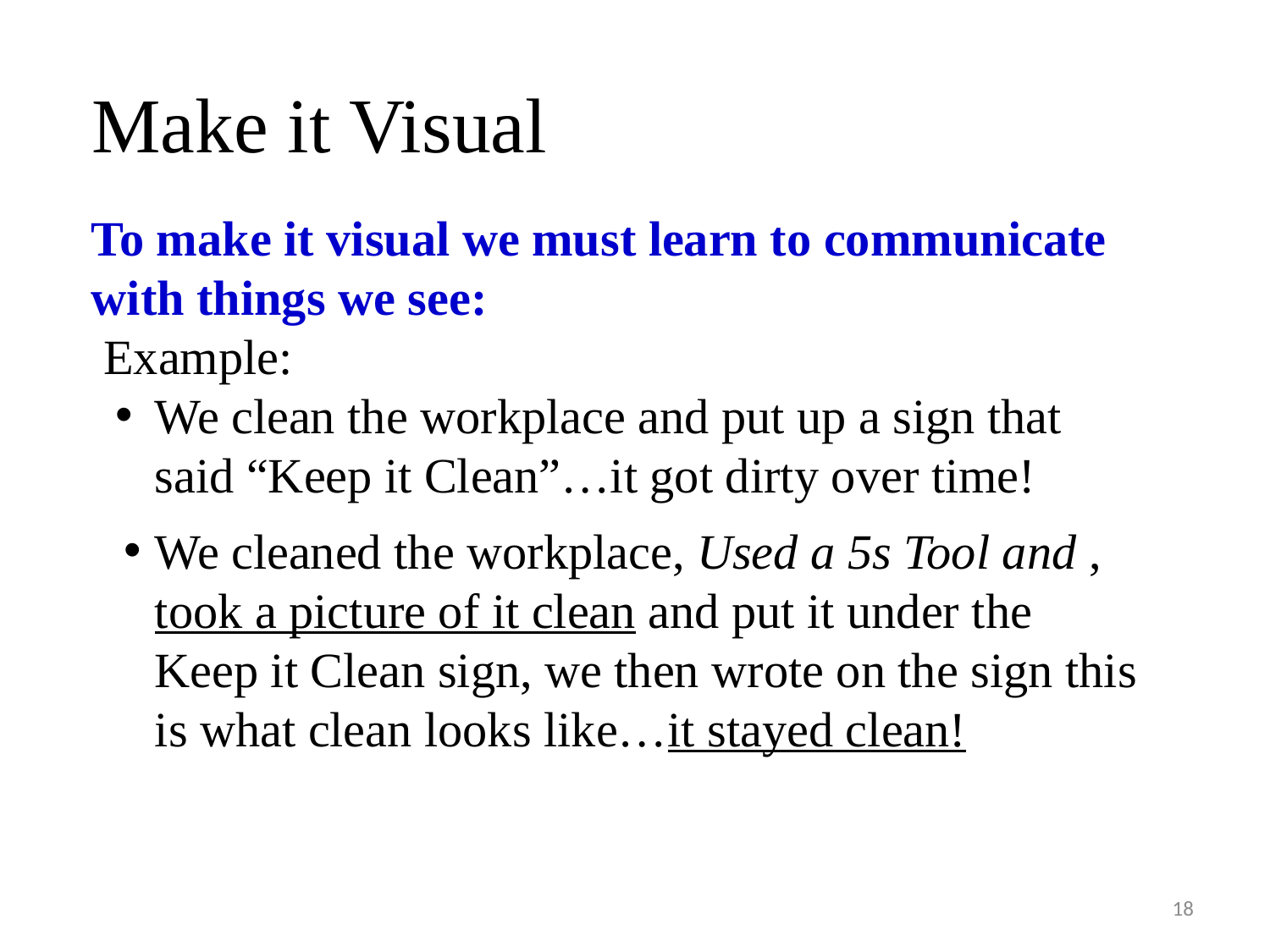

# Make it Visual
To make it visual we must learn to communicate with things we see:
 Example:
We clean the workplace and put up a sign that said “Keep it Clean”…it got dirty over time!

We cleaned the workplace, Used a 5s Tool and , took a picture of it clean and put it under the Keep it Clean sign, we then wrote on the sign this is what clean looks like…it stayed clean!

18